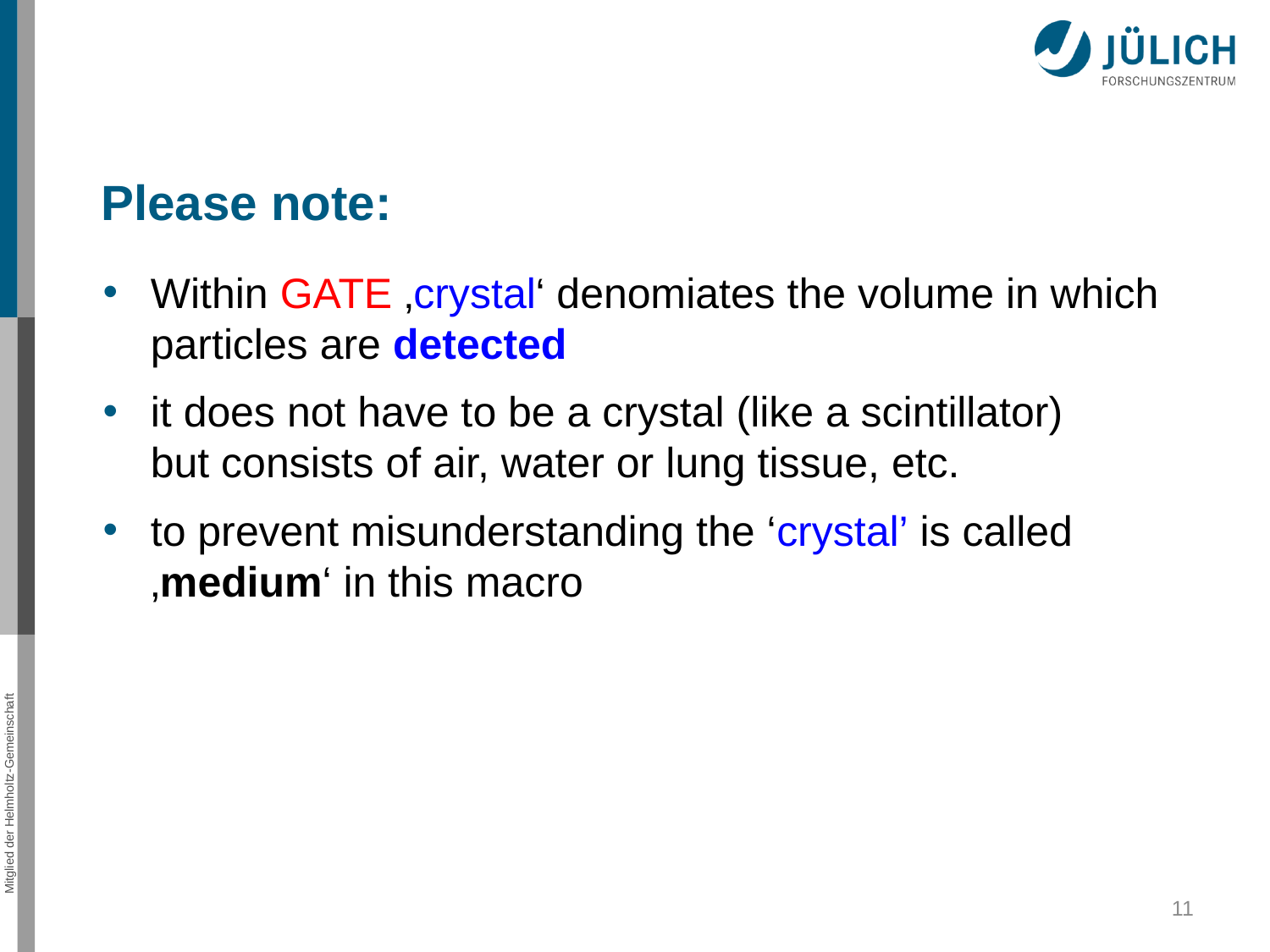

# Please note:
Within GATE ‚crystal‘ denomiates the volume in which particles are detected
it does not have to be a crystal (like a scintillator)
but consists of air, water or lung tissue, etc.
to prevent misunderstanding the ‘crystal’ is called ‚medium‘ in this macro

11